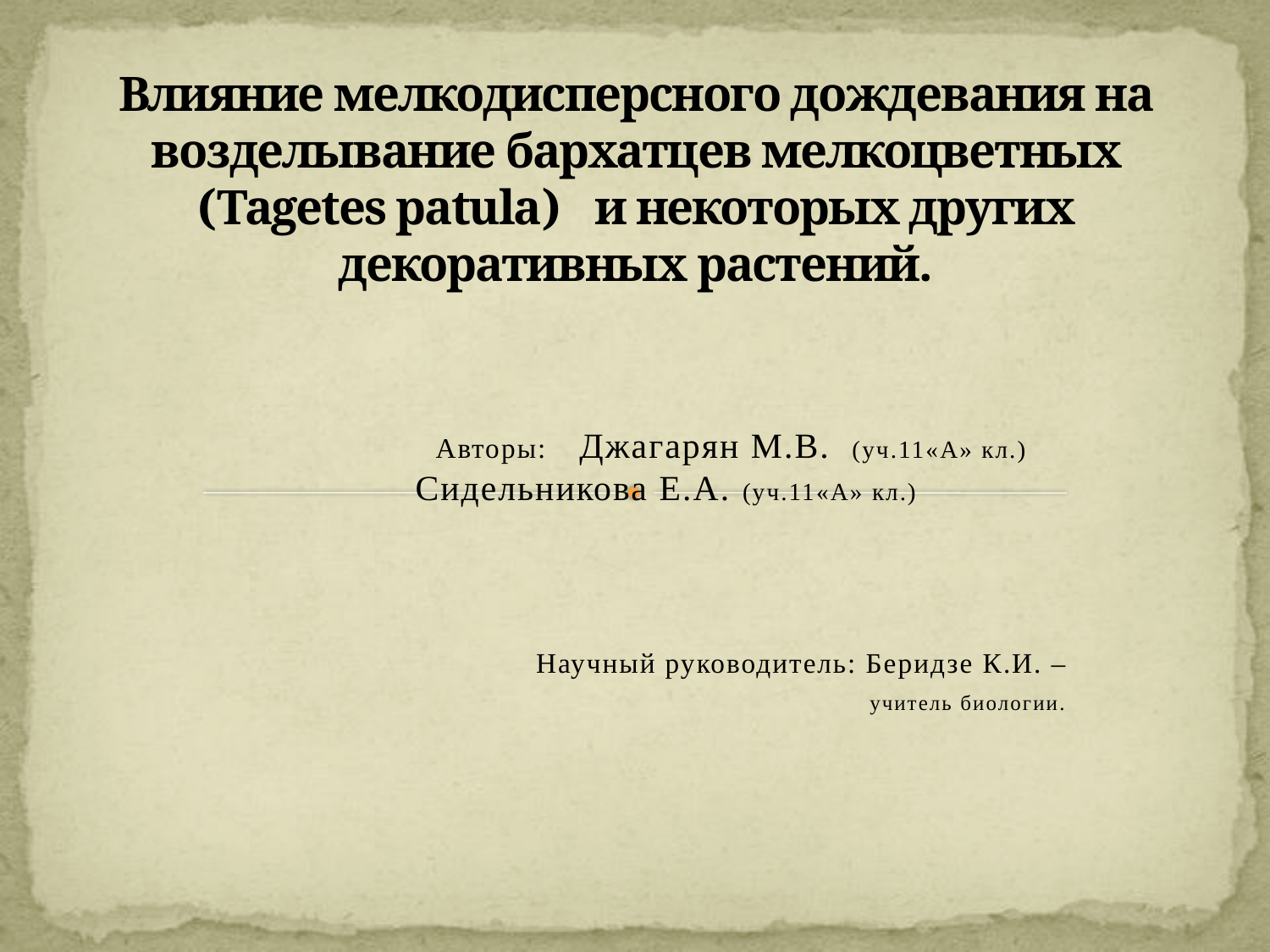

# Влияние мелкодисперсного дождевания на возделывание бархатцев мелкоцветных (Tagetes patula)   и некоторых других декоративных растений.
 Авторы:   Джагарян М.В.  (уч.11«А» кл.)
                      Сидельникова Е.А. (уч.11«А» кл.)
Научный руководитель: Беридзе К.И. –
 учитель биологии.